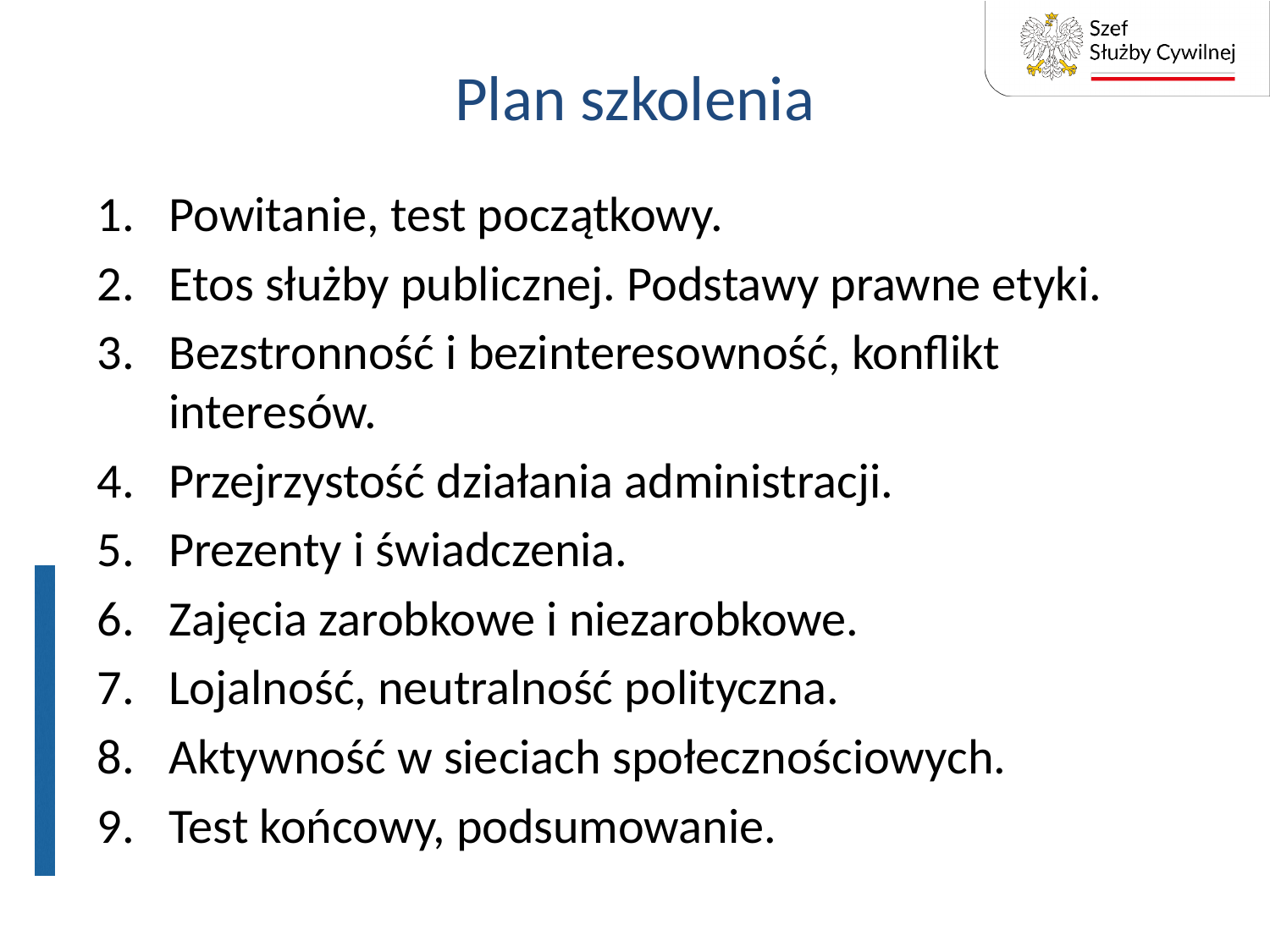

# Plan szkolenia
Powitanie, test początkowy.
Etos służby publicznej. Podstawy prawne etyki.
Bezstronność i bezinteresowność, konflikt interesów.
Przejrzystość działania administracji.
Prezenty i świadczenia.
Zajęcia zarobkowe i niezarobkowe.
Lojalność, neutralność polityczna.
Aktywność w sieciach społecznościowych.
Test końcowy, podsumowanie.